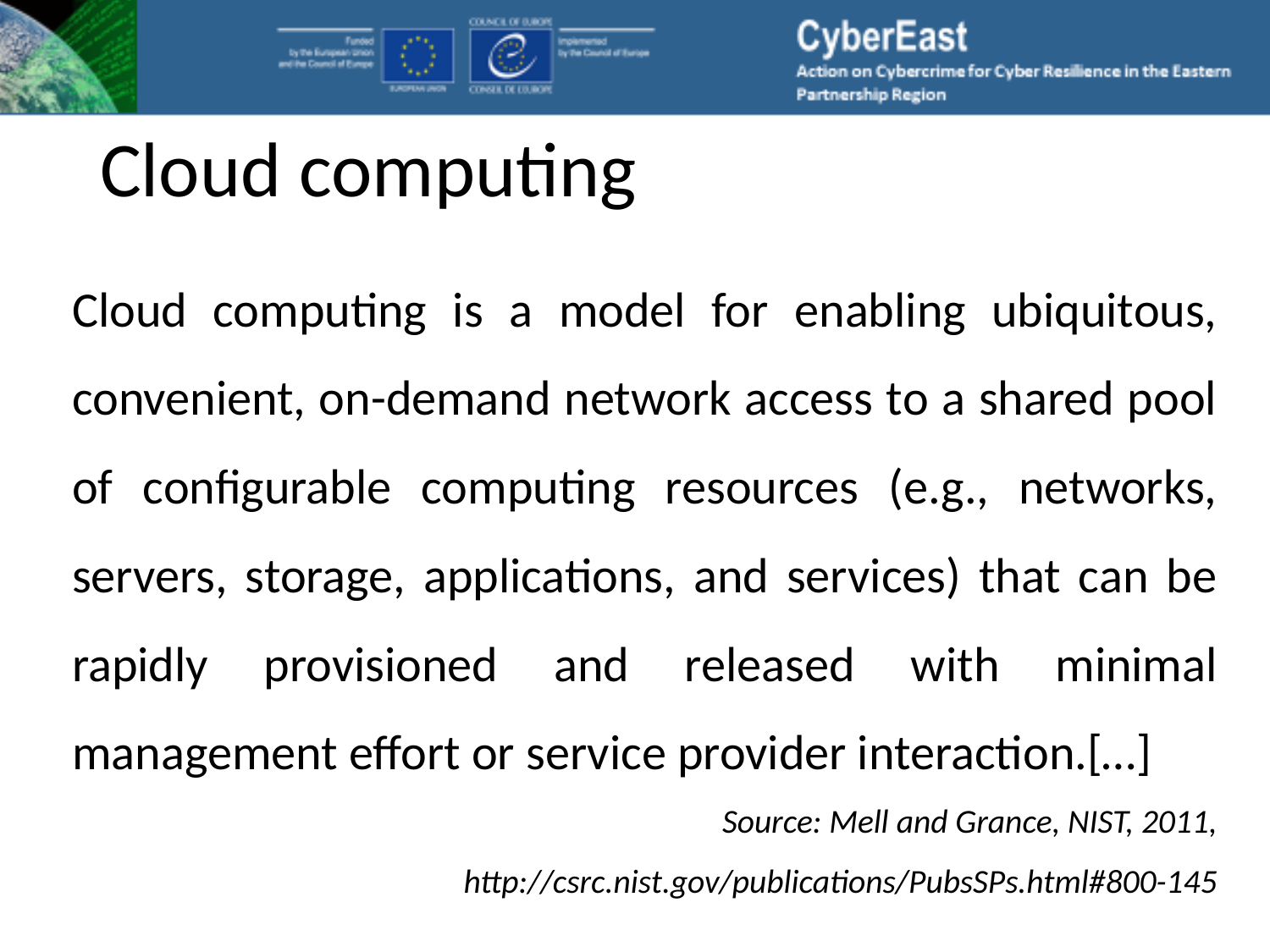

# Cloud computing
Cloud computing is a model for enabling ubiquitous, convenient, on-demand network access to a shared pool of configurable computing resources (e.g., networks, servers, storage, applications, and services) that can be rapidly provisioned and released with minimal management effort or service provider interaction.[…]
Source: Mell and Grance, NIST, 2011, http://csrc.nist.gov/publications/PubsSPs.html#800-145